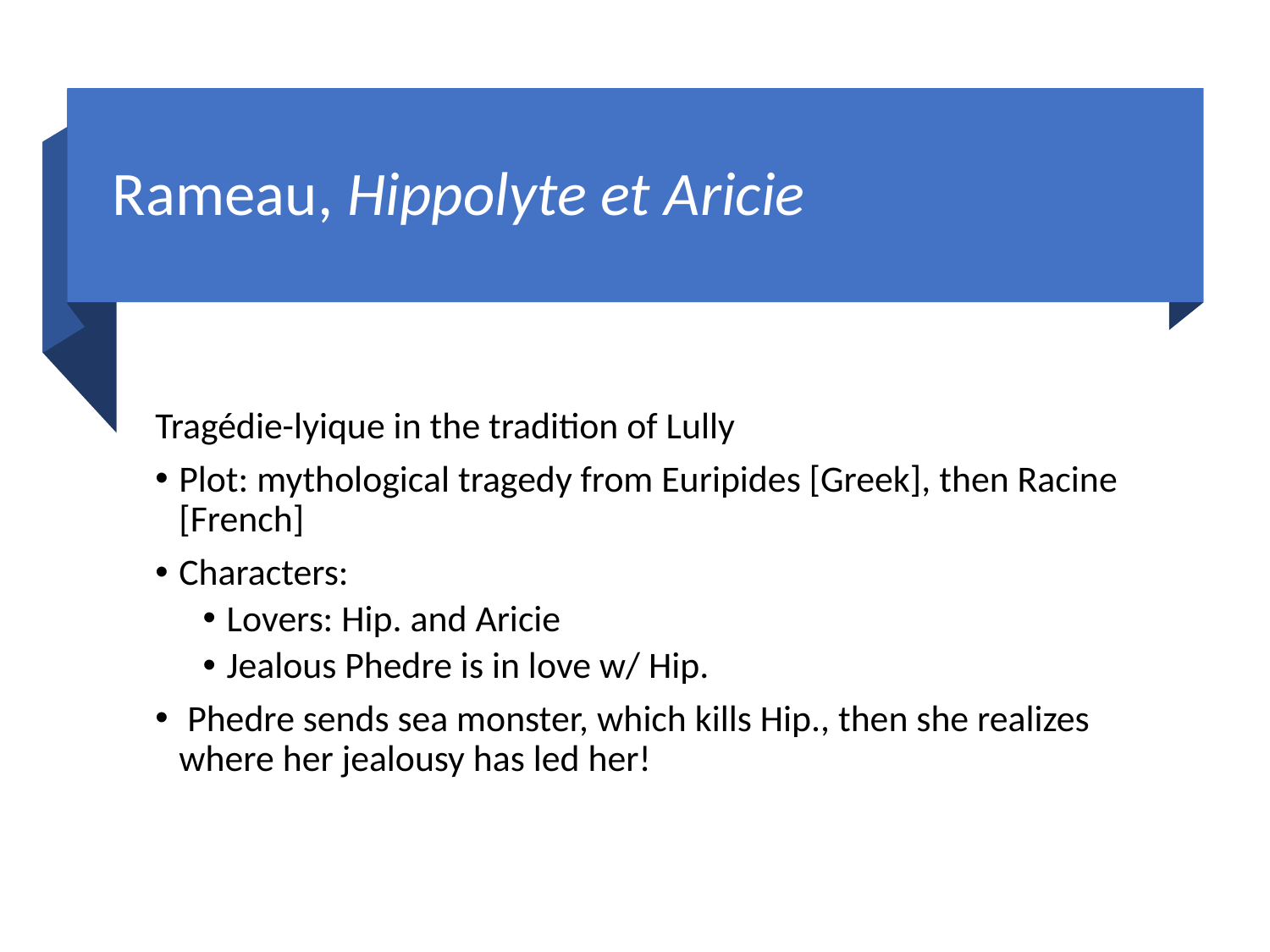

# Rameau, Hippolyte et Aricie

Tragédie-lyique in the tradition of Lully
Plot: mythological tragedy from Euripides [Greek], then Racine [French]
Characters:
Lovers: Hip. and Aricie
Jealous Phedre is in love w/ Hip.
 Phedre sends sea monster, which kills Hip., then she realizes where her jealousy has led her!